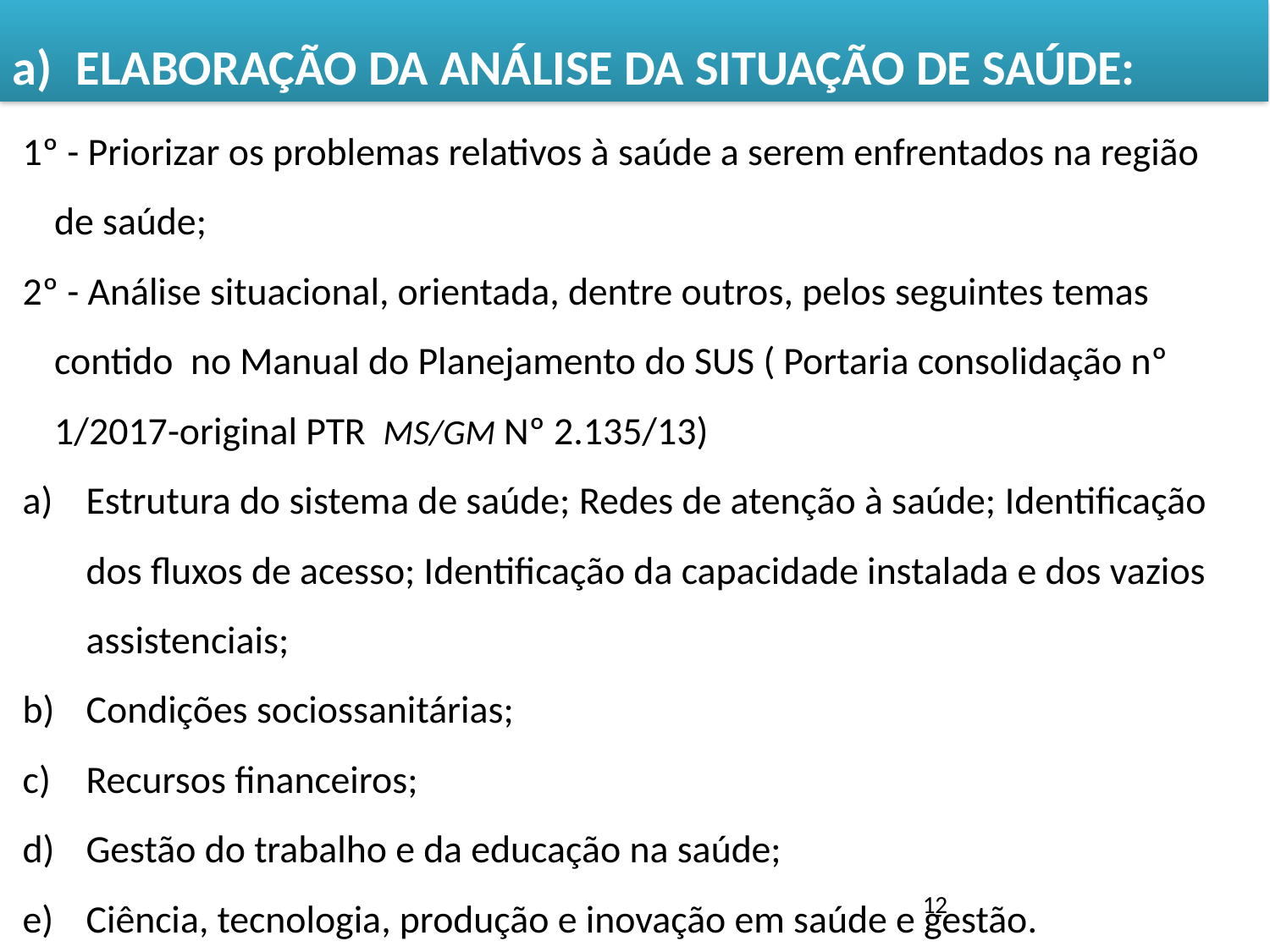

ELABORAÇÃO DA ANÁLISE DA SITUAÇÃO DE SAÚDE:
1º - Priorizar os problemas relativos à saúde a serem enfrentados na região de saúde;
2º - Análise situacional, orientada, dentre outros, pelos seguintes temas contido  no Manual do Planejamento do SUS ( Portaria consolidação nº 1/2017-original PTR  MS/GM Nº 2.135/13)
Estrutura do sistema de saúde; Redes de atenção à saúde; Identificação dos fluxos de acesso; Identificação da capacidade instalada e dos vazios assistenciais;
Condições sociossanitárias;
Recursos financeiros;
Gestão do trabalho e da educação na saúde;
Ciência, tecnologia, produção e inovação em saúde e gestão.
12